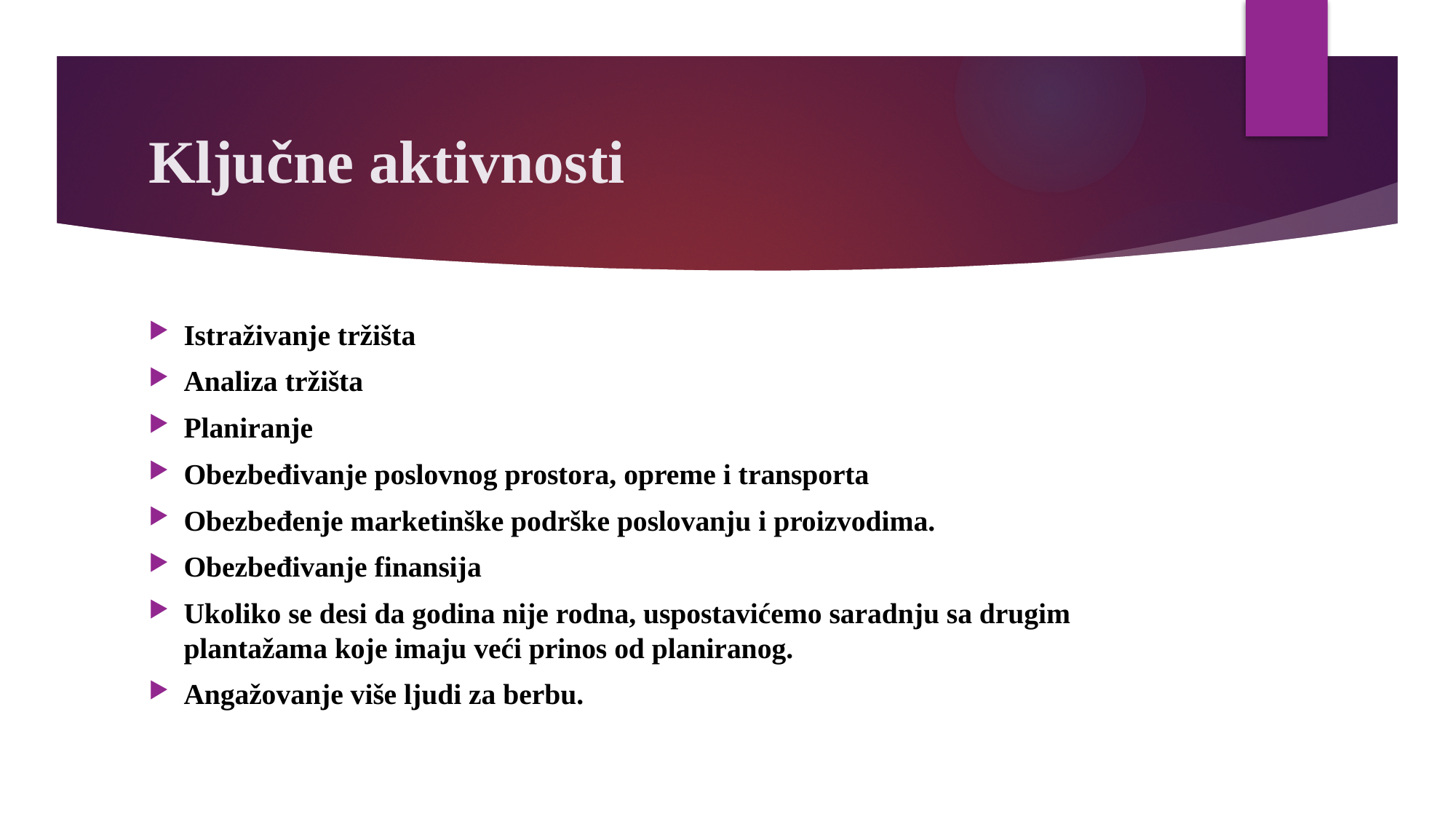

# Ključne aktivnosti
Istraživanje tržišta
Analiza tržišta
Planiranje
Obezbeđivanje poslovnog prostora, opreme i transporta
Obezbeđenje marketinške podrške poslovanju i proizvodima.
Obezbeđivanje finansija
Ukoliko se desi da godina nije rodna, uspostavićemo saradnju sa drugim plantažama koje imaju veći prinos od planiranog.
Angažovanje više ljudi za berbu.